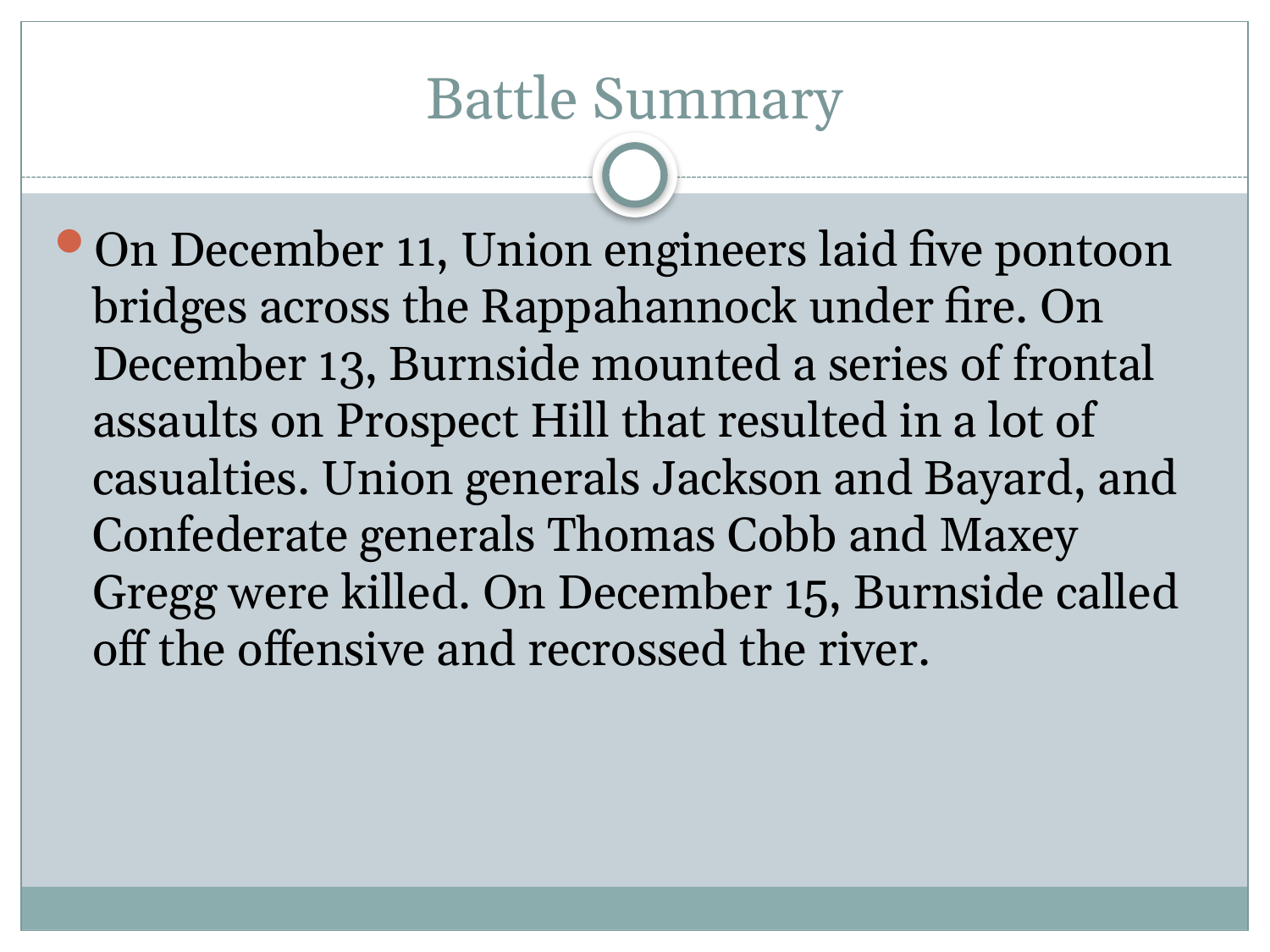

# Battle Summary
On December 11, Union engineers laid five pontoon bridges across the Rappahannock under fire. On December 13, Burnside mounted a series of frontal assaults on Prospect Hill that resulted in a lot of casualties. Union generals Jackson and Bayard, and Confederate generals Thomas Cobb and Maxey Gregg were killed. On December 15, Burnside called off the offensive and recrossed the river.